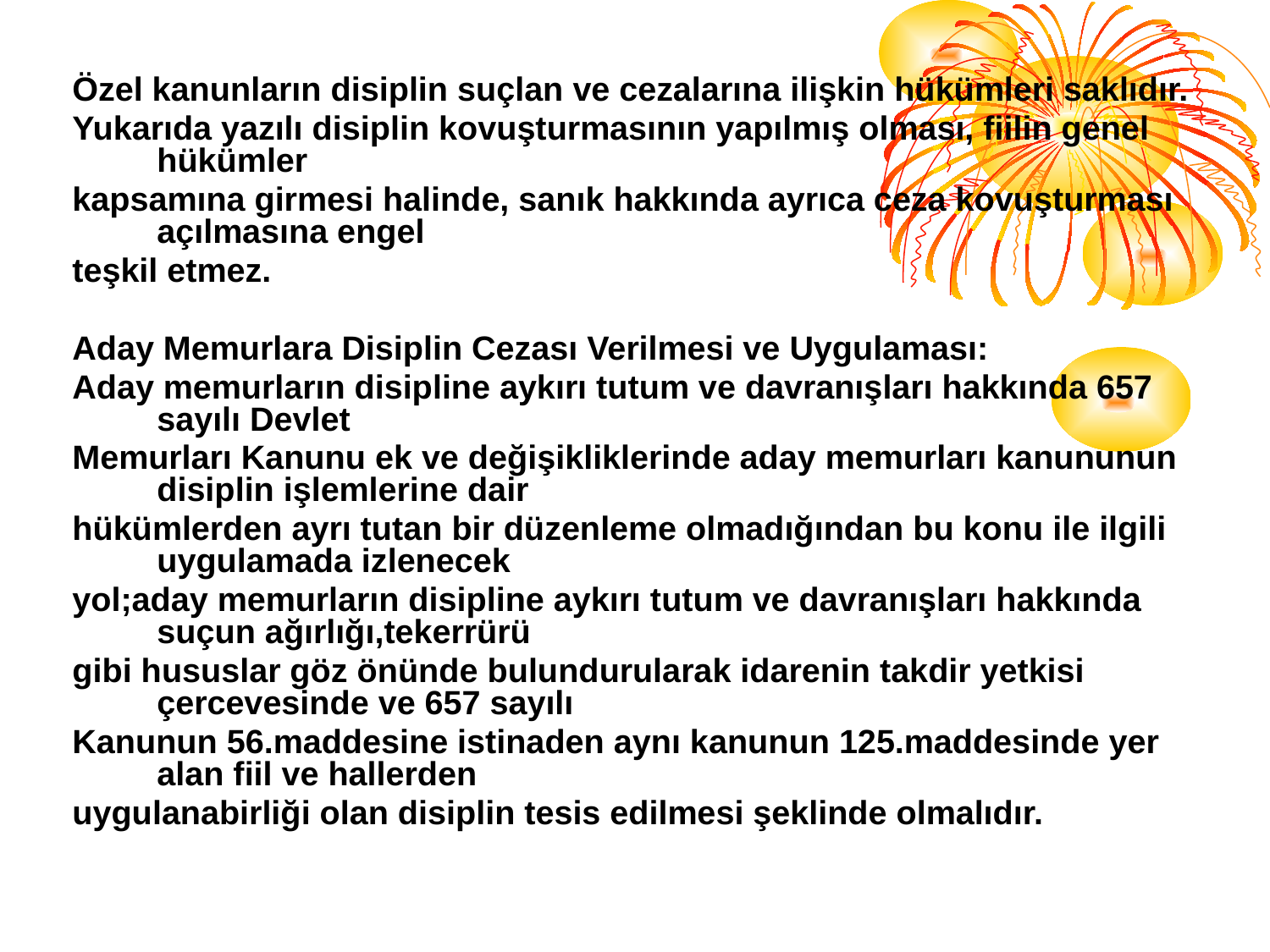

Özel kanunların disiplin suçlan ve cezalarına ilişkin hükümleri saklıdır.
Yukarıda yazılı disiplin kovuşturmasının yapılmış olması, fiilin genel hükümler
kapsamına girmesi halinde, sanık hakkında ayrıca ceza kovuşturması açılmasına engel
teşkil etmez.

Aday Memurlara Disiplin Cezası Verilmesi ve Uygulaması:
Aday memurların disipline aykırı tutum ve davranışları hakkında 657 sayılı Devlet
Memurları Kanunu ek ve değişikliklerinde aday memurları kanununun disiplin işlemlerine dair
hükümlerden ayrı tutan bir düzenleme olmadığından bu konu ile ilgili uygulamada izlenecek
yol;aday memurların disipline aykırı tutum ve davranışları hakkında suçun ağırlığı,tekerrürü
gibi hususlar göz önünde bulundurularak idarenin takdir yetkisi çercevesinde ve 657 sayılı
Kanunun 56.maddesine istinaden aynı kanunun 125.maddesinde yer alan fiil ve hallerden
uygulanabirliği olan disiplin tesis edilmesi şeklinde olmalıdır.